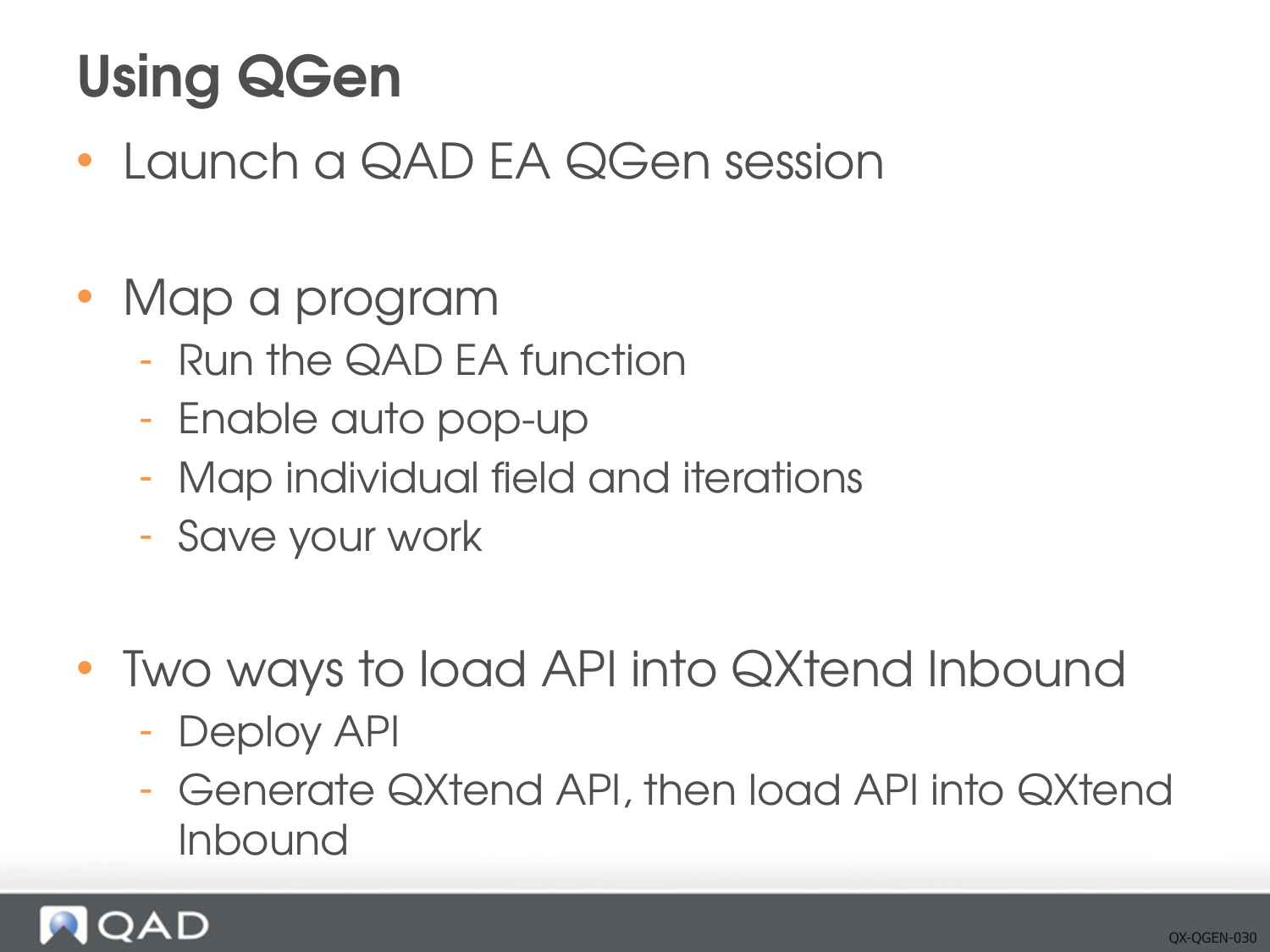

# Using QGen
Launch a QAD EA QGen session

Map a program
Run the QAD EA function
Enable auto pop-up
Map individual field and iterations
Save your work

Two ways to load API into QXtend Inbound
Deploy API
Generate QXtend API, then load API into QXtend Inbound

QX-QGEN-030